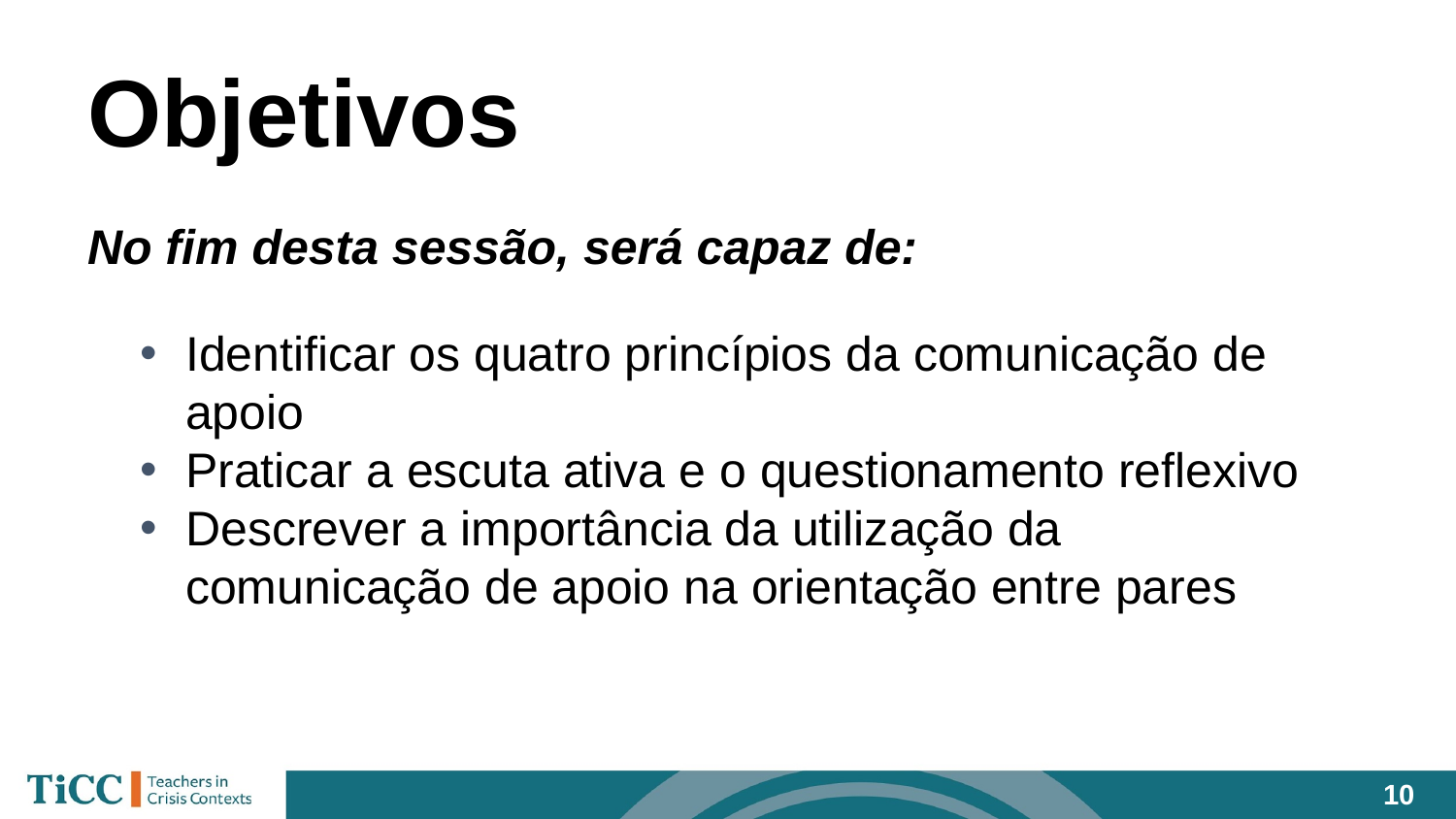

# Objetivos
No fim desta sessão, será capaz de:

Identificar os quatro princípios da comunicação de apoio
Praticar a escuta ativa e o questionamento reflexivo
Descrever a importância da utilização da comunicação de apoio na orientação entre pares
10